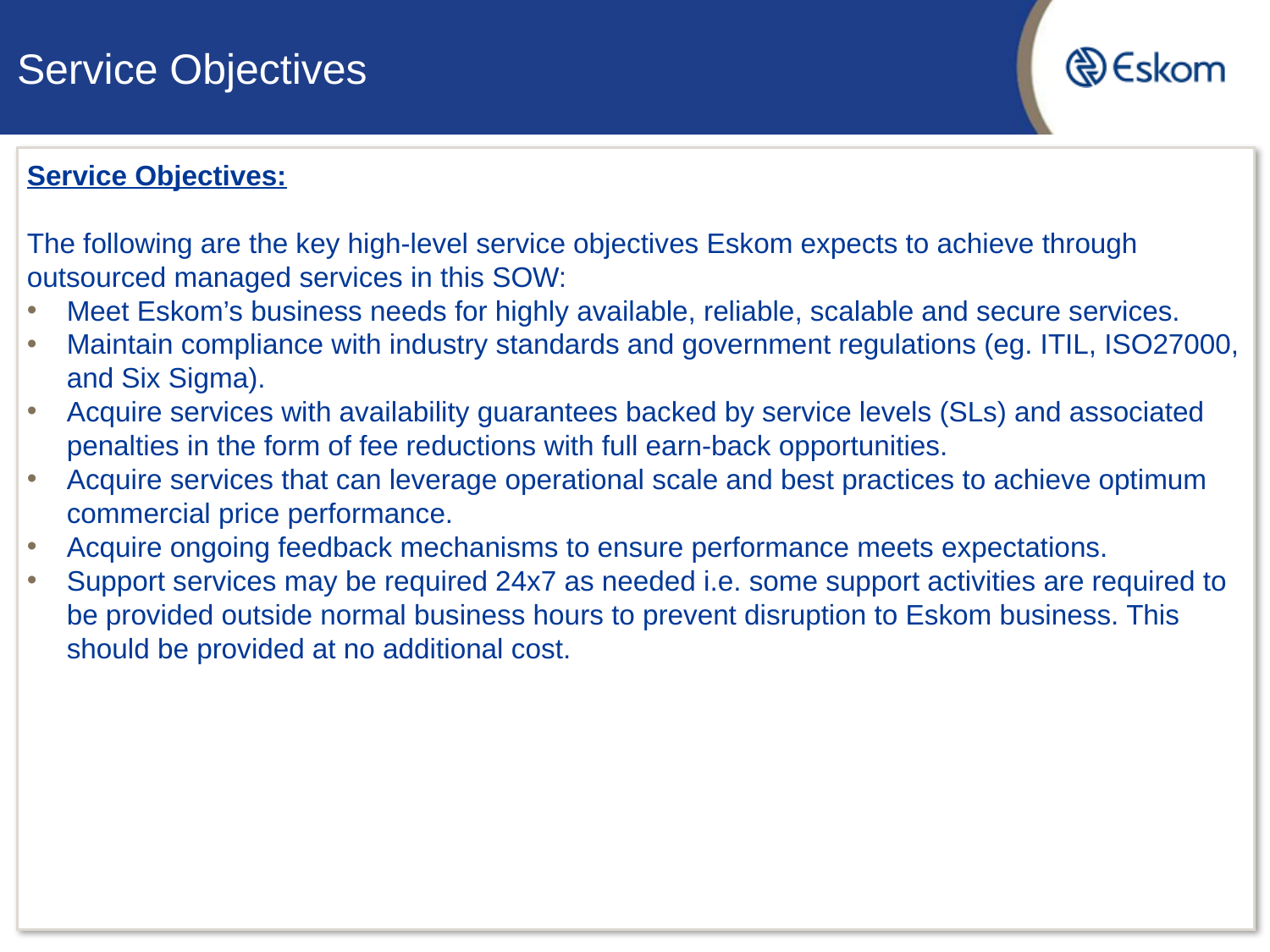

# Service Objectives
Service Objectives:

The following are the key high-level service objectives Eskom expects to achieve through outsourced managed services in this SOW:
Meet Eskom’s business needs for highly available, reliable, scalable and secure services.
Maintain compliance with industry standards and government regulations (eg. ITIL, ISO27000, and Six Sigma).
Acquire services with availability guarantees backed by service levels (SLs) and associated penalties in the form of fee reductions with full earn-back opportunities.
Acquire services that can leverage operational scale and best practices to achieve optimum commercial price performance.
Acquire ongoing feedback mechanisms to ensure performance meets expectations.
Support services may be required 24x7 as needed i.e. some support activities are required to be provided outside normal business hours to prevent disruption to Eskom business. This should be provided at no additional cost.